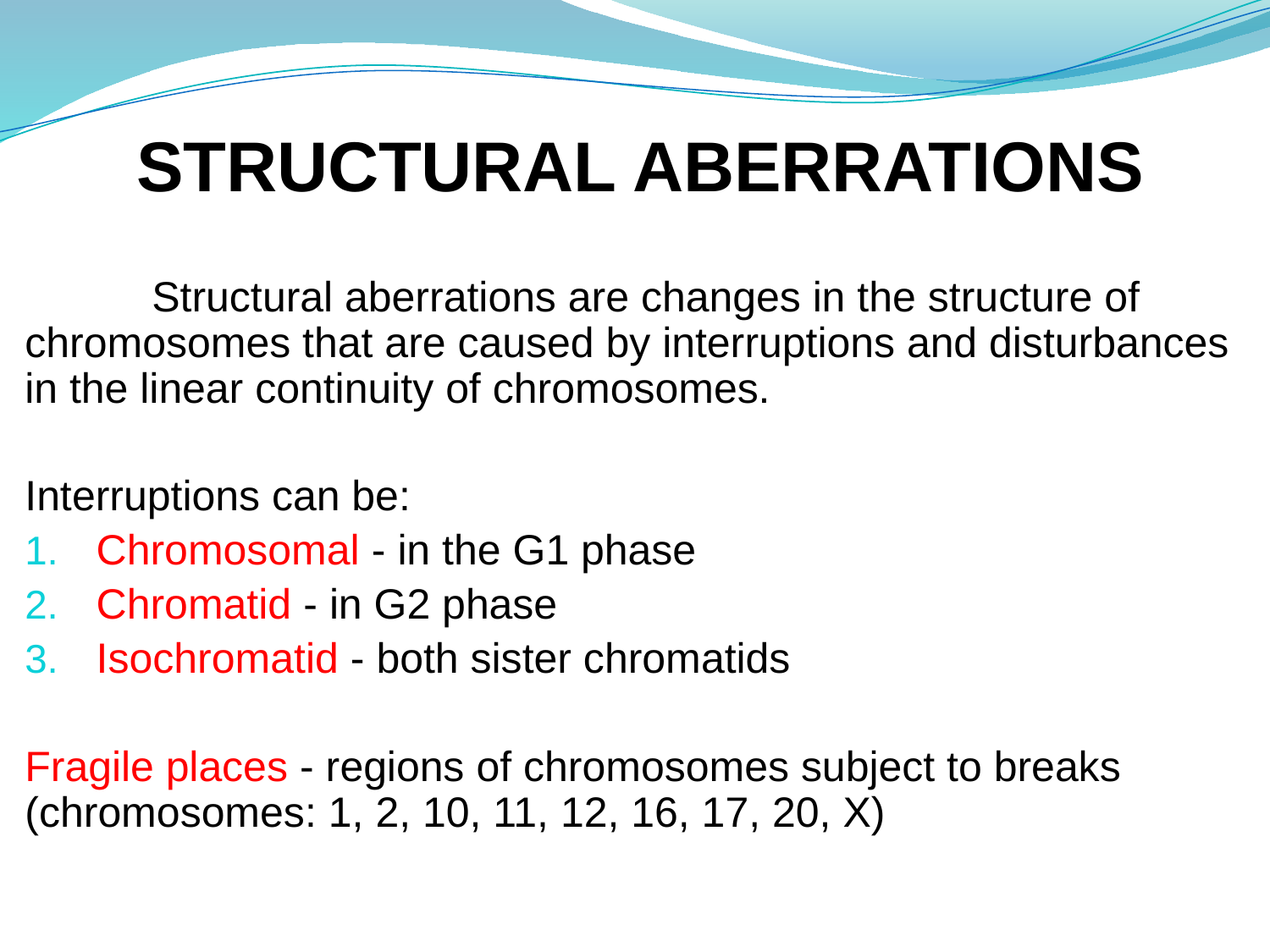

# STRUCTURAL ABERRATIONS
	Structural aberrations are changes in the structure of chromosomes that are caused by interruptions and disturbances in the linear continuity of chromosomes.

Interruptions can be:
Chromosomal - in the G1 phase
Chromatid - in G2 phase
Isochromatid - both sister chromatids

Fragile places - regions of chromosomes subject to breaks (chromosomes: 1, 2, 10, 11, 12, 16, 17, 20, X)